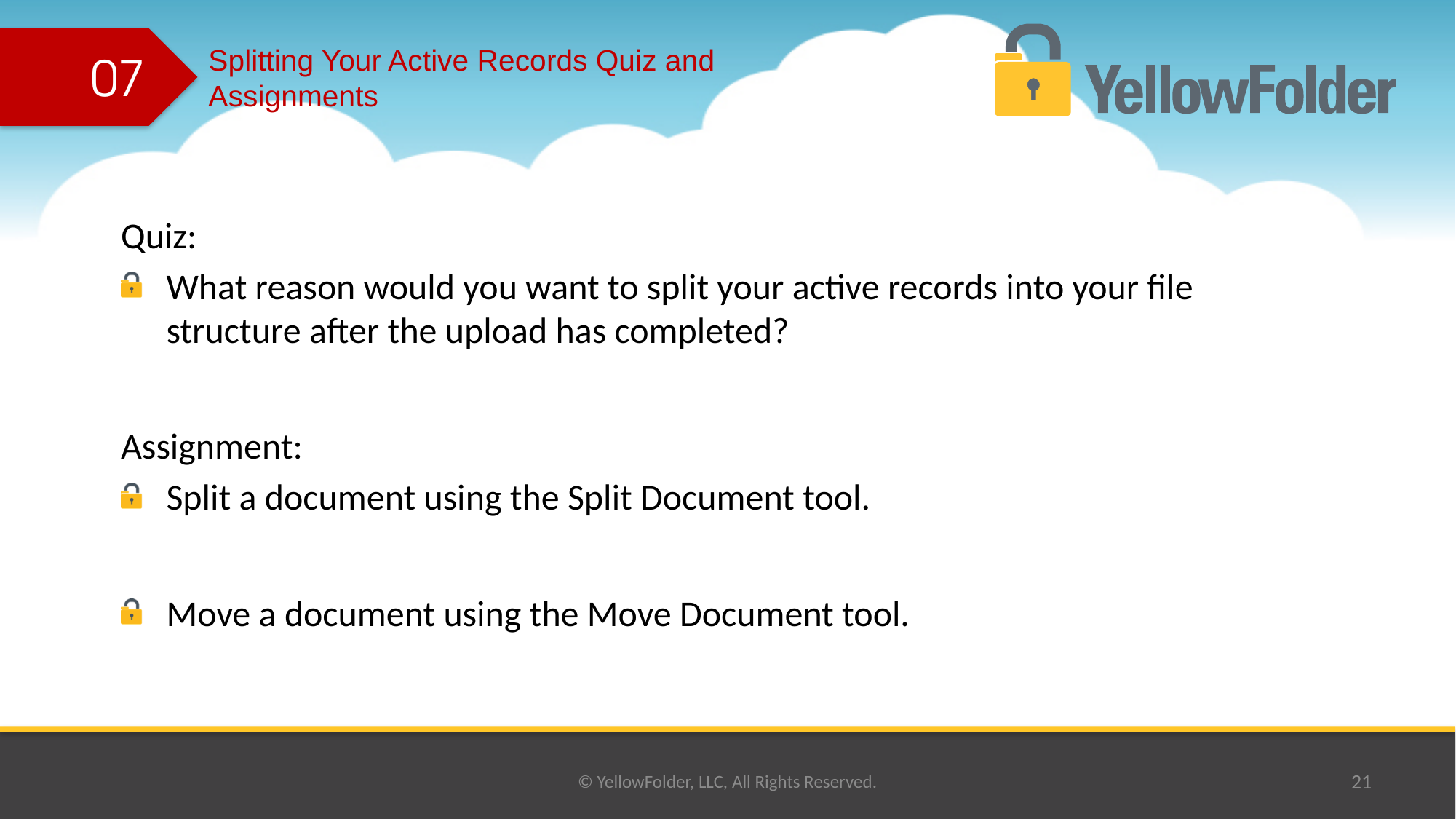

07
# Splitting Your Active Records Quiz and Assignments
Quiz:
What reason would you want to split your active records into your file structure after the upload has completed?

Assignment:
Split a document using the Split Document tool.

Move a document using the Move Document tool.
© YellowFolder, LLC, All Rights Reserved.
21